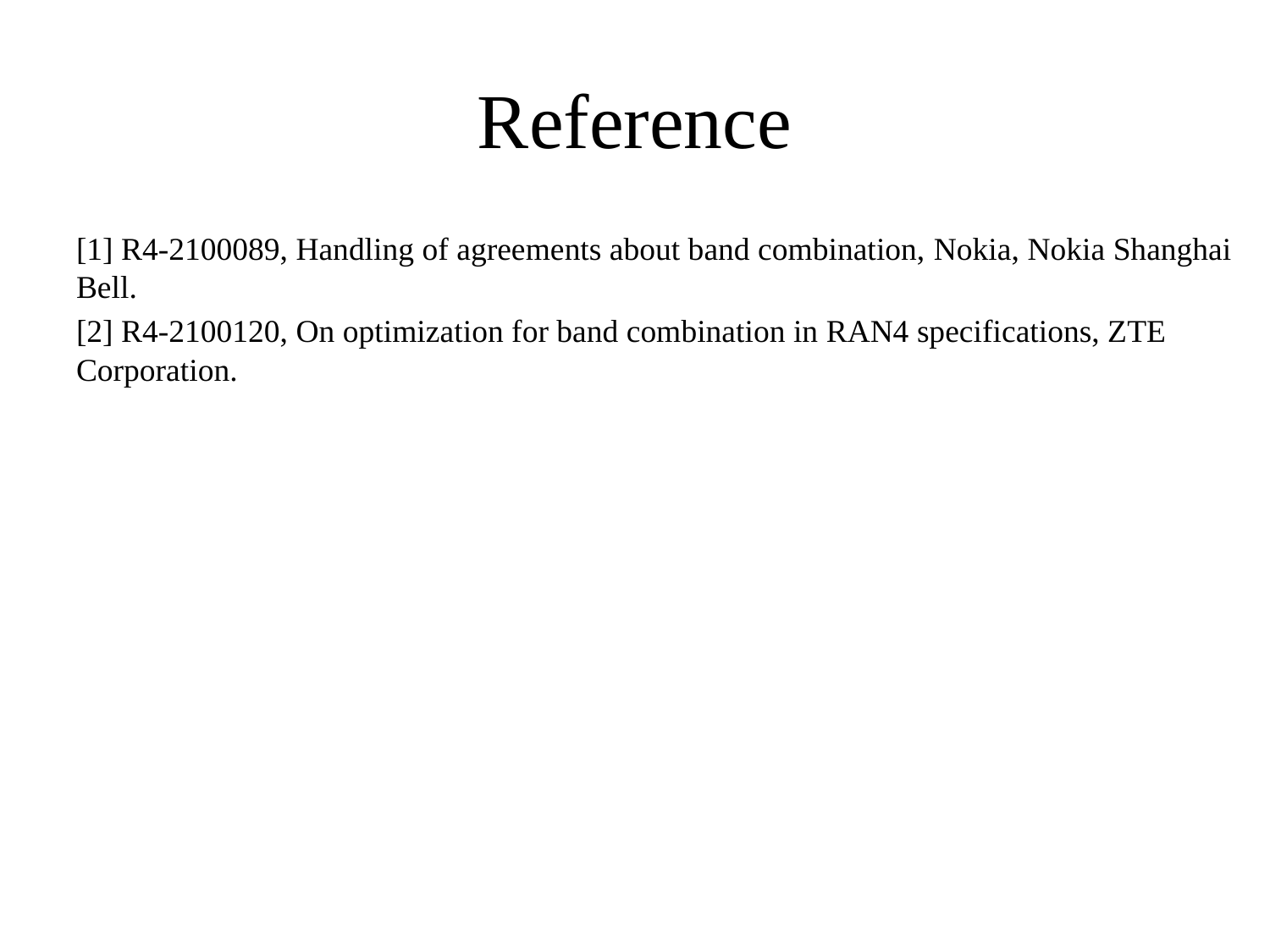

# Reference
[1] R4-2100089, Handling of agreements about band combination, Nokia, Nokia Shanghai Bell.
[2] R4-2100120, On optimization for band combination in RAN4 specifications, ZTE Corporation.